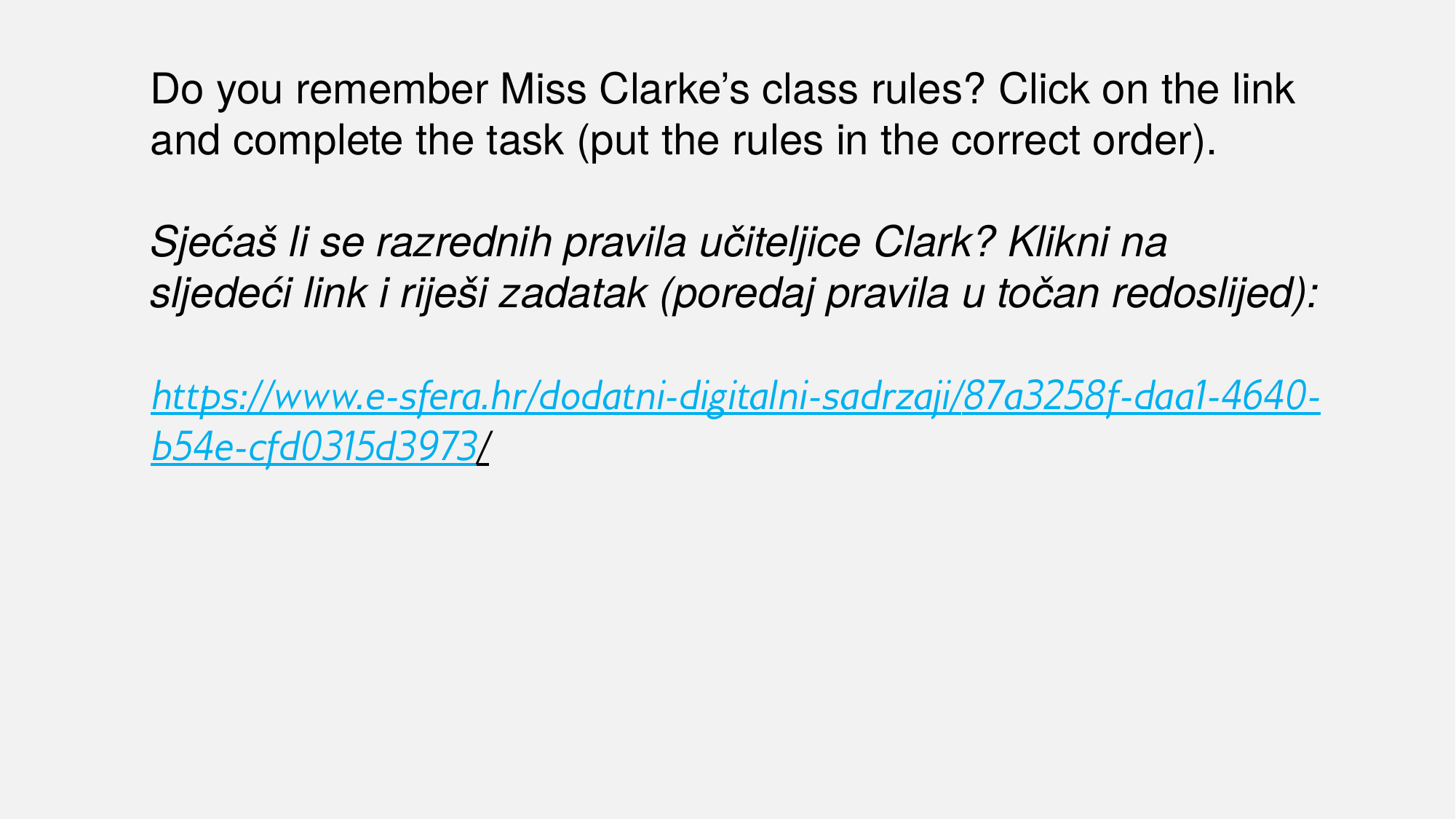

Do you remember Miss Clarke’s class rules? Click on the link and complete the task (put the rules in the correct order).
Sjećaš li se razrednih pravila učiteljice Clark? Klikni na sljedeći link i riješi zadatak (poredaj pravila u točan redoslijed):
https://www.e-sfera.hr/dodatni-digitalni-sadrzaji/87a3258f-daa1-4640-b54e-cfd0315d3973/